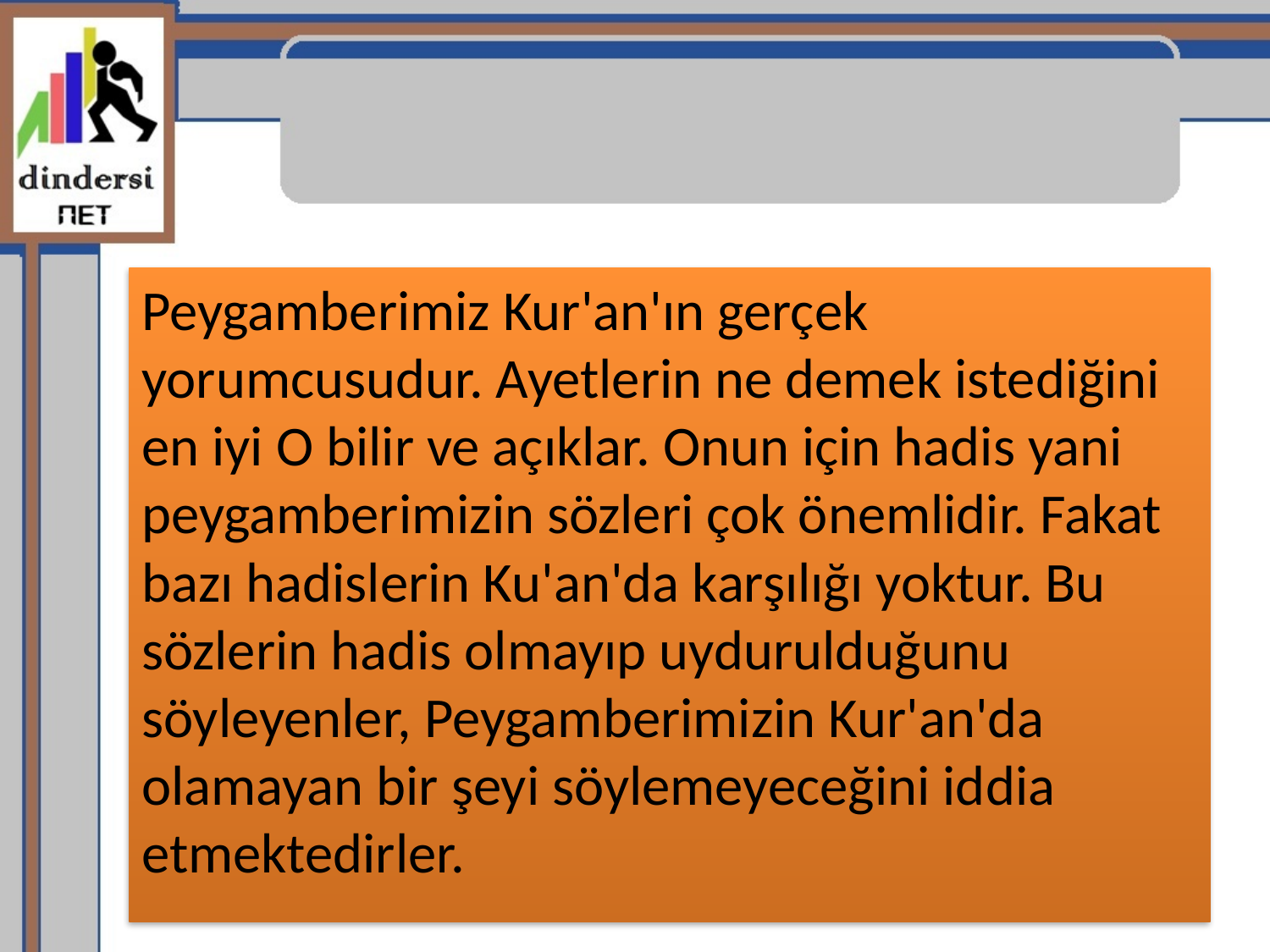

Peygamberimiz Kur'an'ın gerçek yorumcusudur. Ayetlerin ne demek istediğini en iyi O bilir ve açıklar. Onun için hadis yani peygamberimizin sözleri çok önemlidir. Fakat bazı hadislerin Ku'an'da karşılığı yoktur. Bu sözlerin hadis olmayıp uydurulduğunu söyleyenler, Peygamberimizin Kur'an'da olamayan bir şeyi söylemeyeceğini iddia etmektedirler.